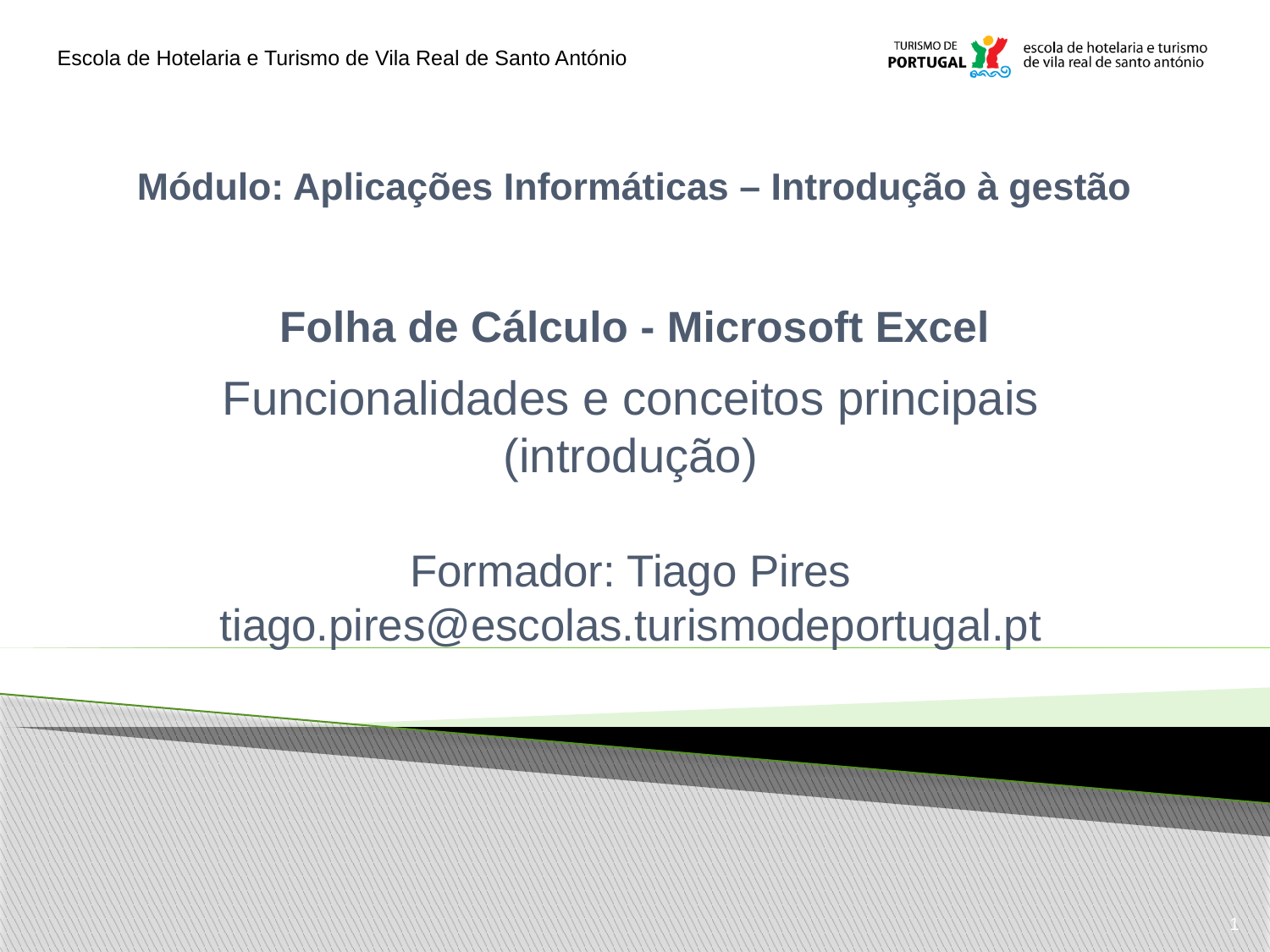

# Módulo: Aplicações Informáticas – Introdução à gestão Folha de Cálculo - Microsoft Excel
Funcionalidades e conceitos principais (introdução)

Formador: Tiago Pires
tiago.pires@escolas.turismodeportugal.pt

1